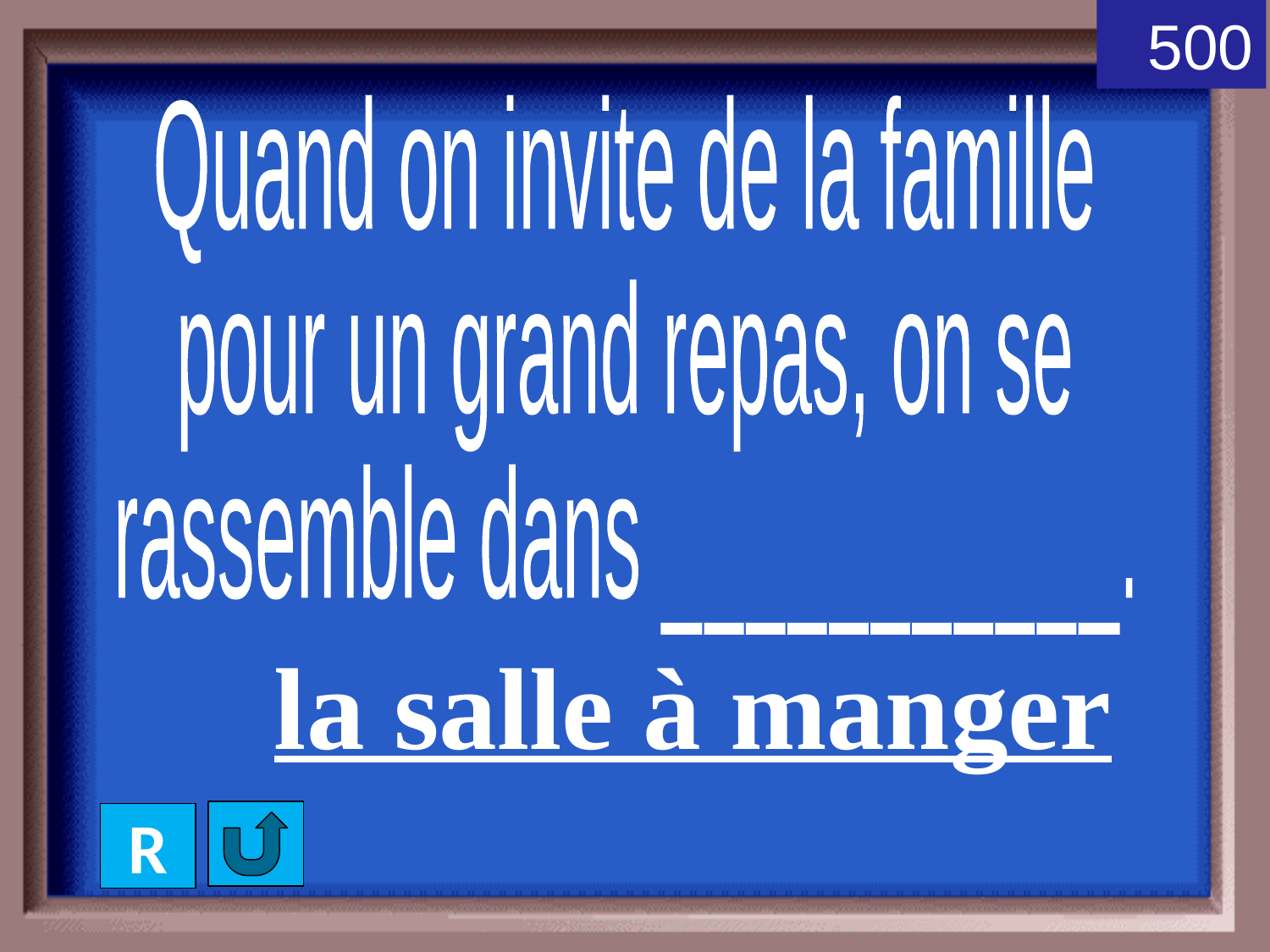

500
Quand on invite de la famille
pour un grand repas, on se
rassemble dans ___________.
la salle à manger

R